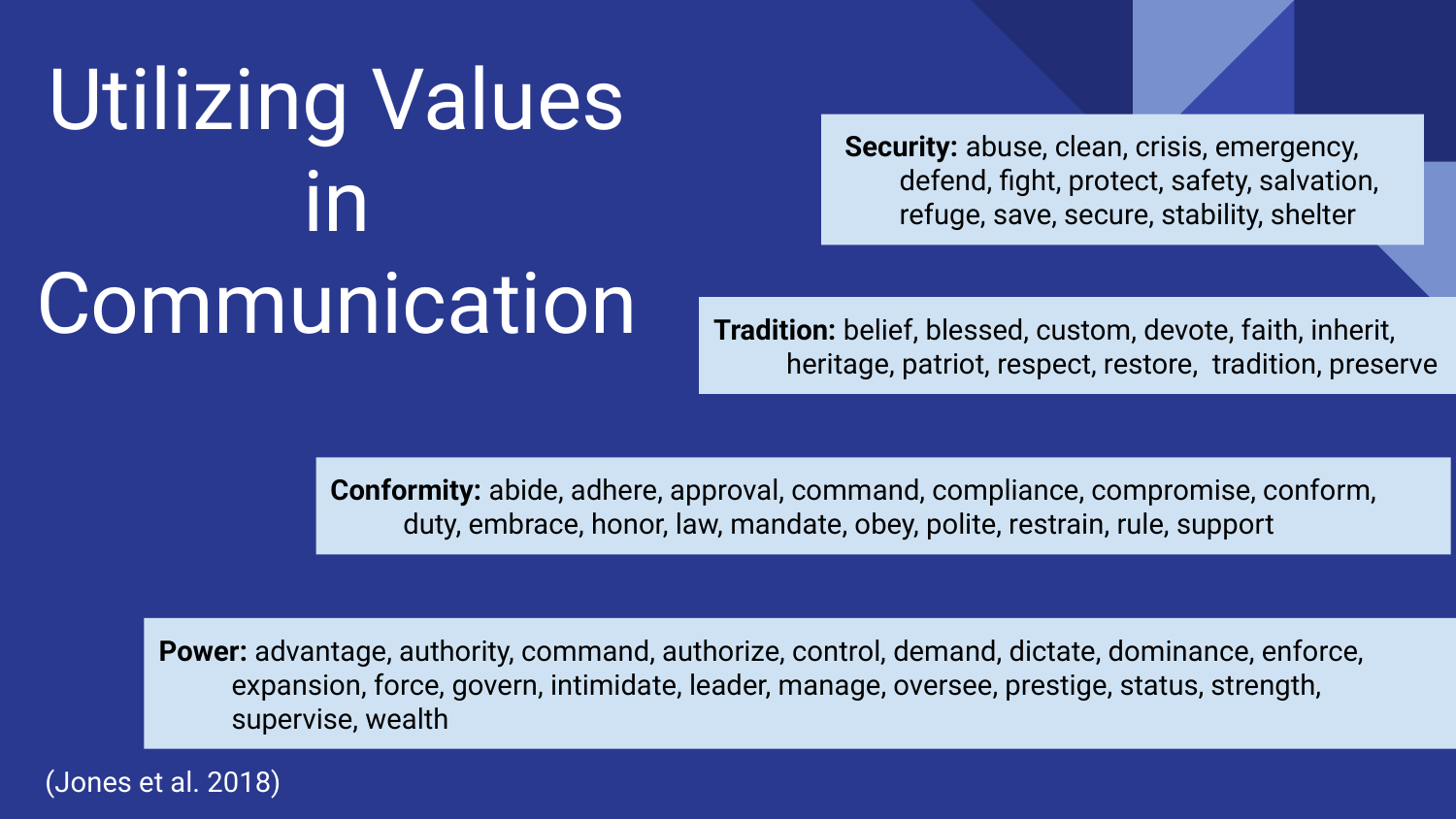

Security: abuse, clean, crisis, emergency, defend, fight, protect, safety, salvation, refuge, save, secure, stability, shelter
# Utilizing Values in Communication
Tradition: belief, blessed, custom, devote, faith, inherit, heritage, patriot, respect, restore,  tradition, preserve
Conformity: abide, adhere, approval, command, compliance, compromise, conform, duty, embrace, honor, law, mandate, obey, polite, restrain, rule, support
Power: advantage, authority, command, authorize, control, demand, dictate, dominance, enforce, expansion, force, govern, intimidate, leader, manage, oversee, prestige, status, strength, supervise, wealth
(Jones et al. 2018)